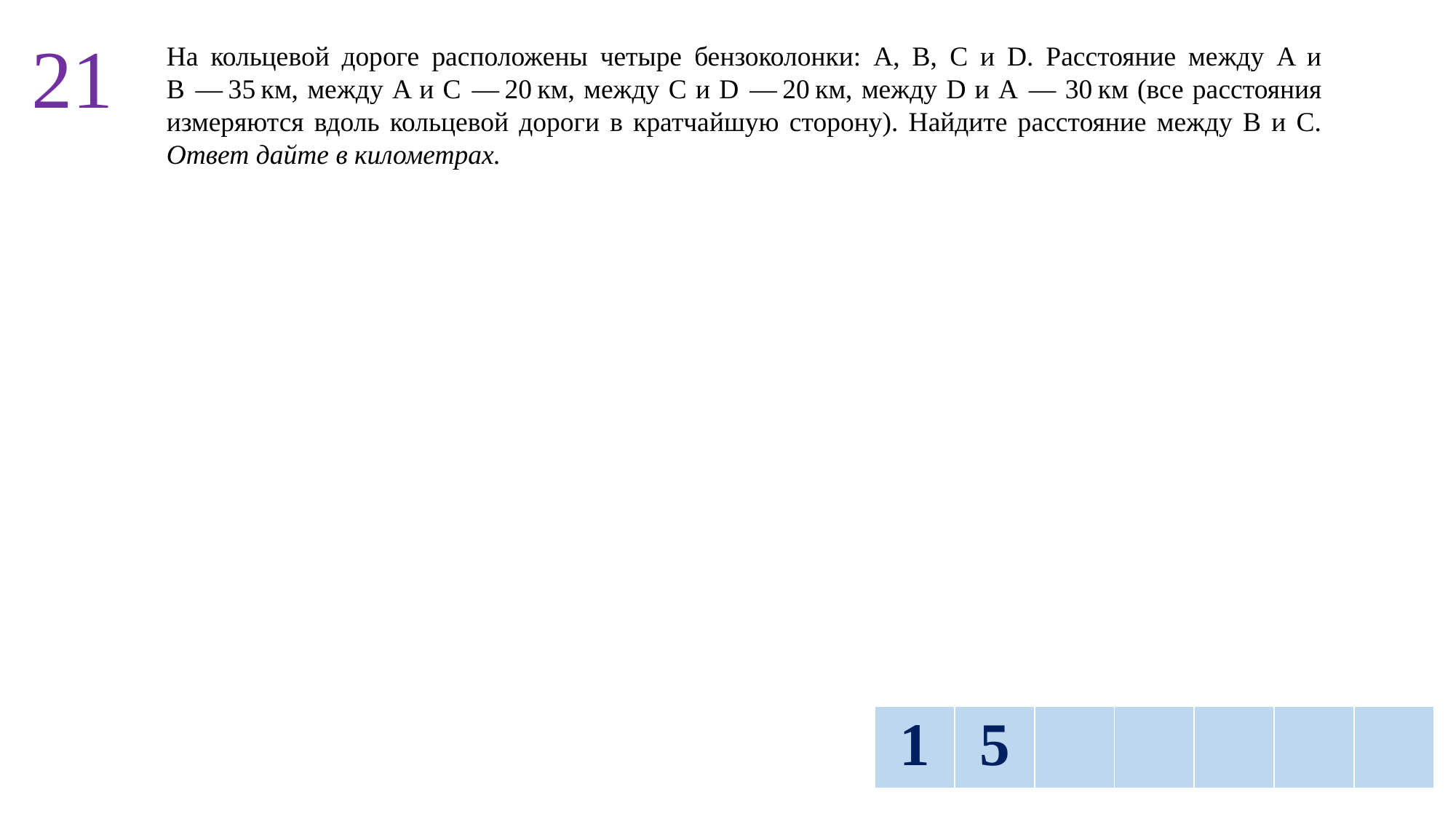

21
На кольцевой дороге расположены четыре бензоколонки: A, B, C и D. Расстояние между A и B  — 35 км, между A и C  — 20 км, между C и D  — 20 км, между D и A  — 30 км (все расстояния измеряются вдоль кольцевой дороги в кратчайшую сторону). Найдите расстояние между B и C. Ответ дайте в километрах.
| 1 | 5 |  |  |  |  |  |
| --- | --- | --- | --- | --- | --- | --- |